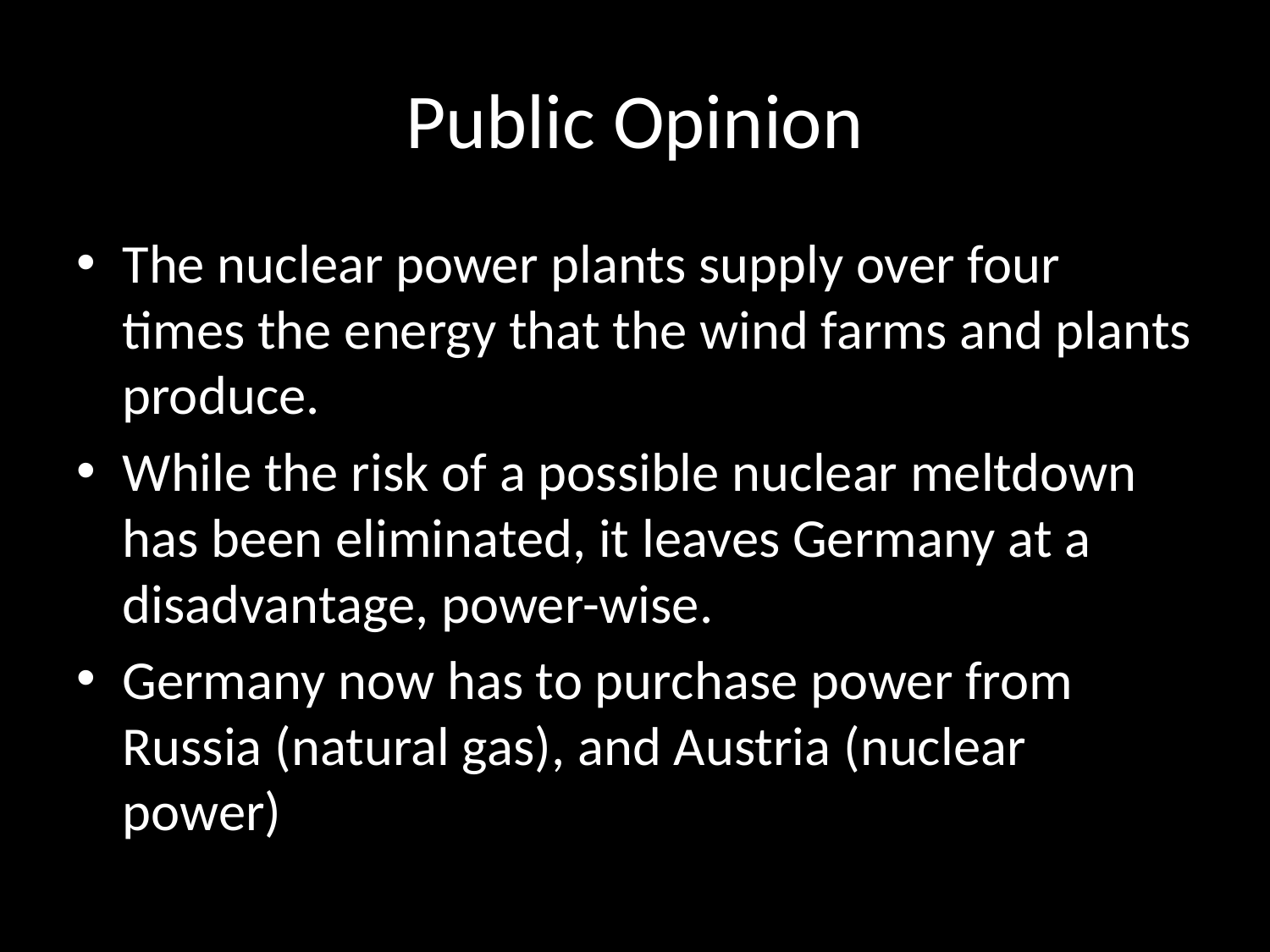

# Public Opinion
The nuclear power plants supply over four times the energy that the wind farms and plants produce.
While the risk of a possible nuclear meltdown has been eliminated, it leaves Germany at a disadvantage, power-wise.
Germany now has to purchase power from Russia (natural gas), and Austria (nuclear power)